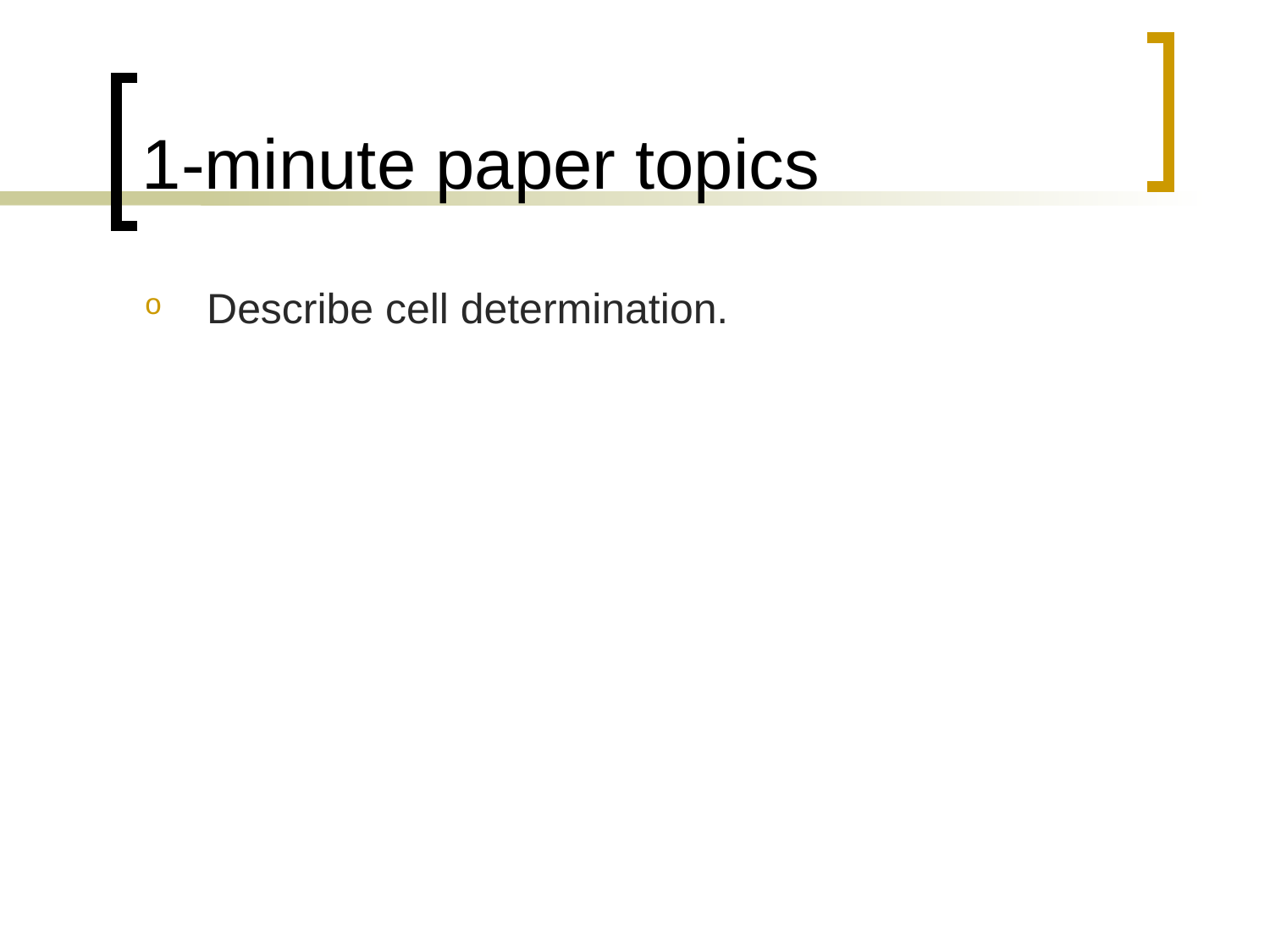

# 1-minute paper topics
Describe cell determination.